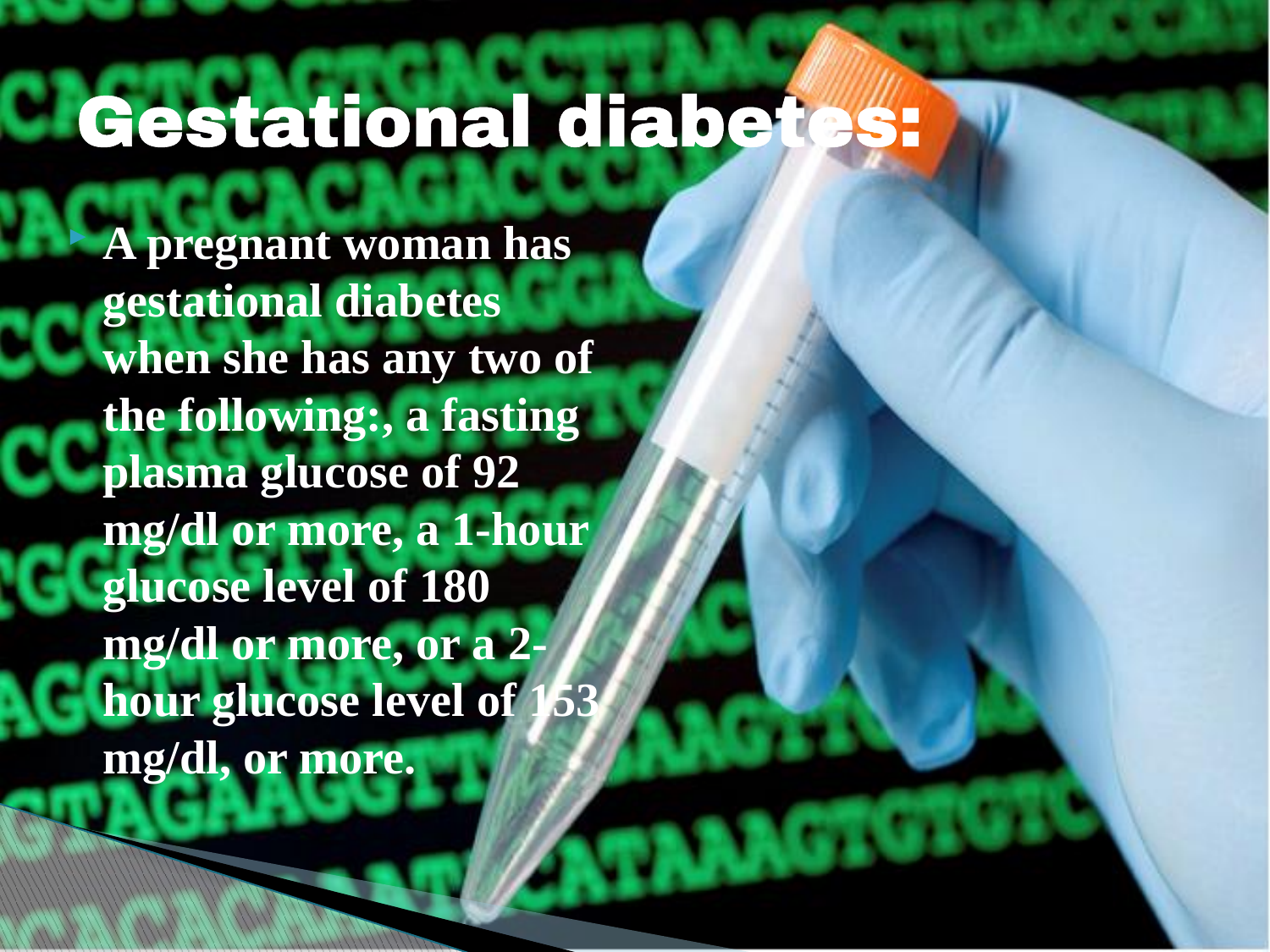

# Gestational diabetes:
A pregnant woman has gestational diabetes when she has any two of the following:, a fasting plasma glucose of 92 mg/dl or more, a 1-hour glucose level of 180 mg/dl or more, or a 2-hour glucose level of 153 mg/dl, or more.